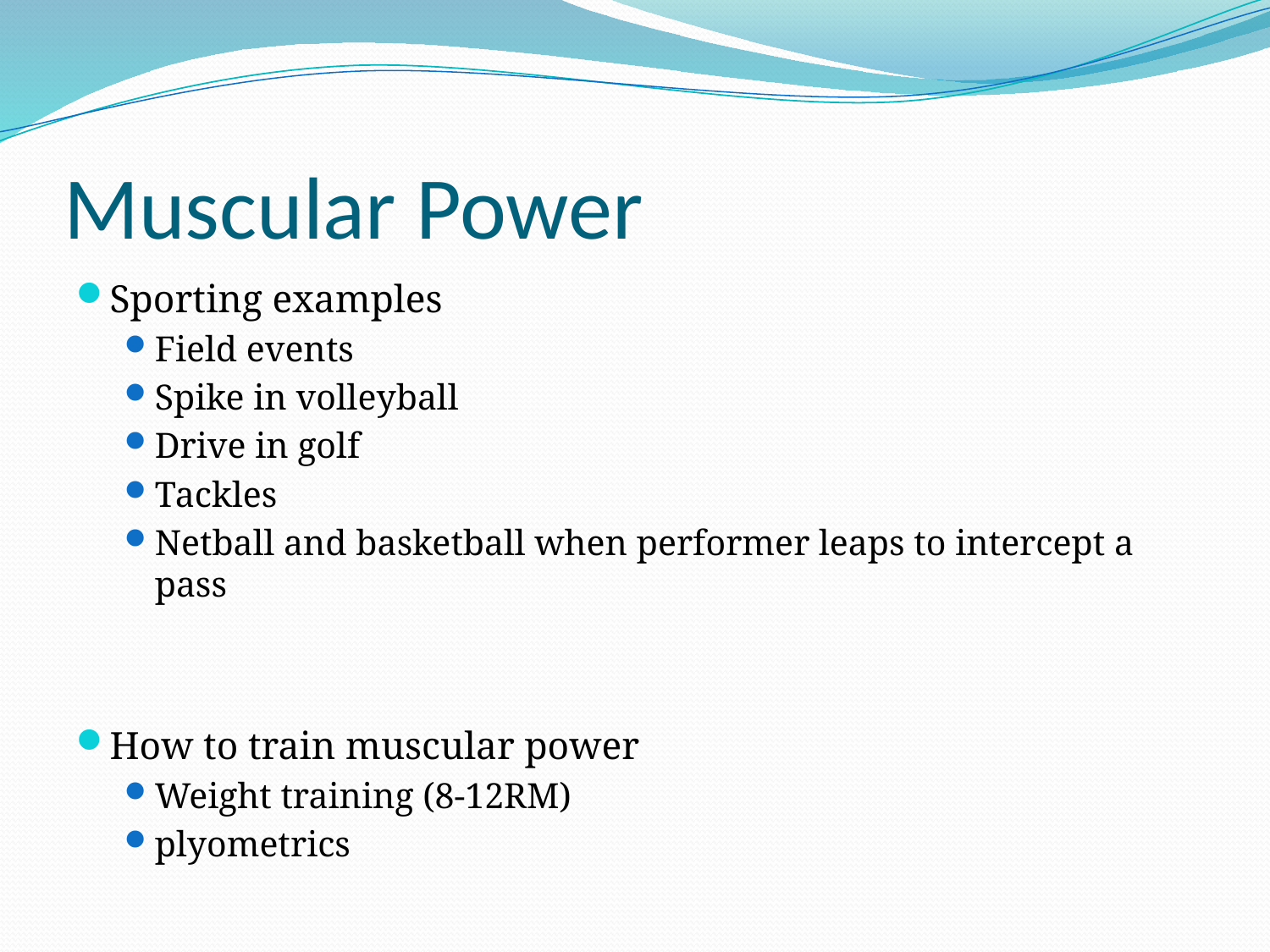

# Muscular Power
Sporting examples
Field events
Spike in volleyball
Drive in golf
Tackles
Netball and basketball when performer leaps to intercept a pass

How to train muscular power
Weight training (8-12RM)
plyometrics